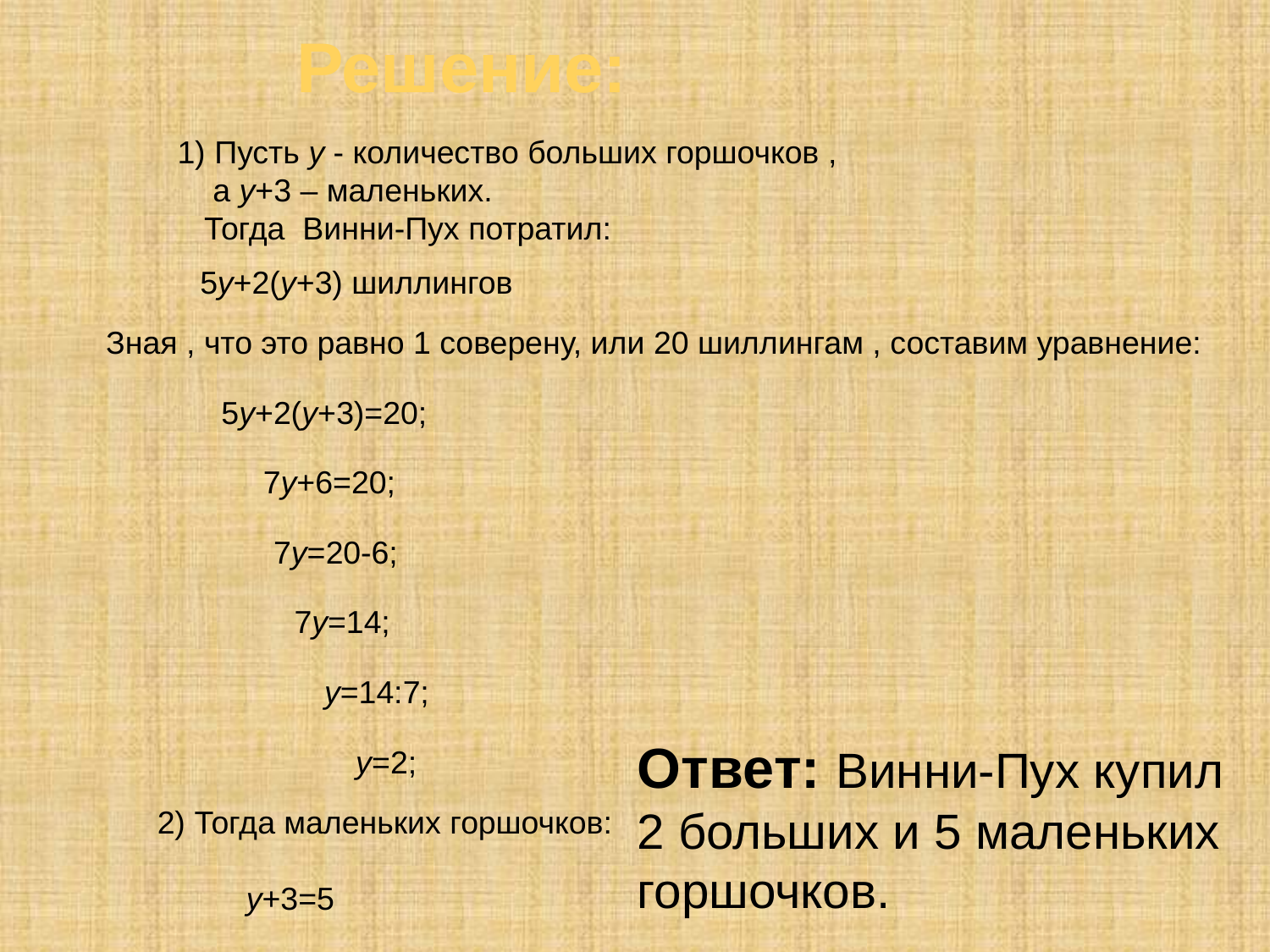

Решение:
1) Пусть у - количество больших горшочков ,
    а у+3 – маленьких.
   Тогда  Винни-Пух потратил:
5у+2(у+3) шиллингов
Зная , что это равно 1 соверену, или 20 шиллингам , составим уравнение:
5у+2(у+3)=20;
7у+6=20;
7у=20-6;
7у=14;
у=14:7;
Ответ: Винни-Пух купил
2 больших и 5 маленьких горшочков.
у=2;
2) Тогда маленьких горшочков:

          у+3=5